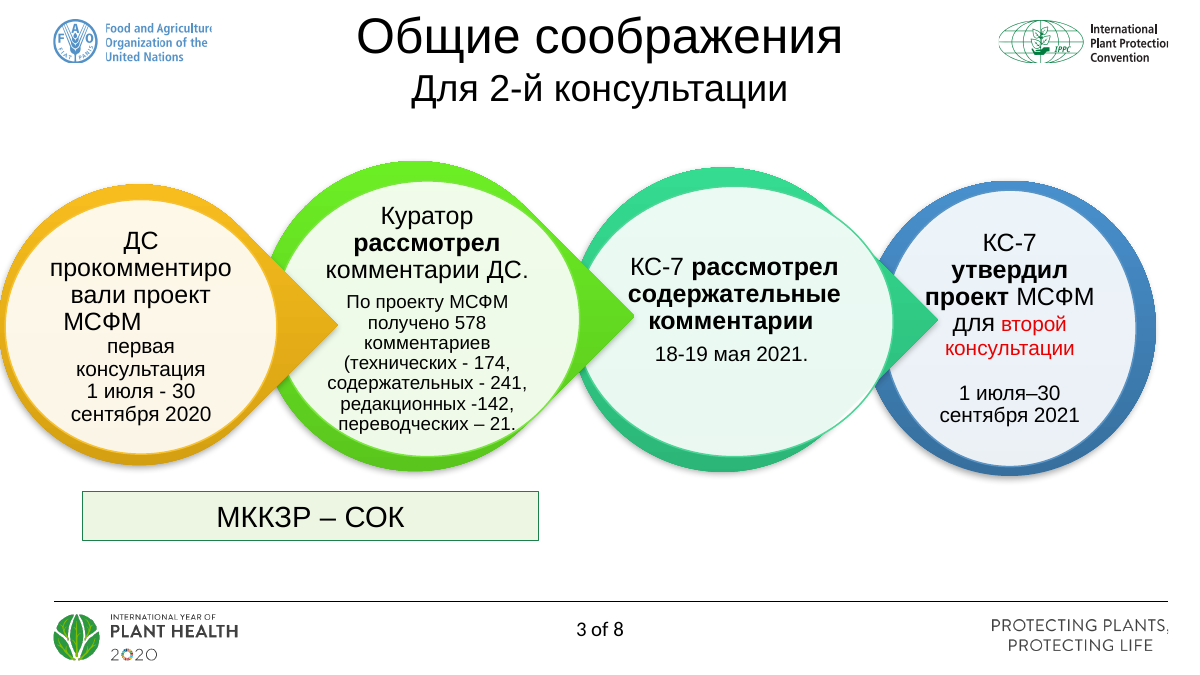

Общие соображения
Для 2-й консультации
КС-7 утвердил проект МСФМ для второй консультации
1 июля–30 сентября 2021
КС-7 рассмотрел содержательные комментарии
18-19 мая 2021.
Куратор рассмотрел комментарии ДС.
По проекту МСФМ получено 578 комментариев (технических - 174, содержательных - 241, редакционных -142, переводческих – 21.
ДС прокомментировали проект МСФМ            первая консультация
1 июля - 30 сентября 2020
МККЗР – СОК
3 of 8